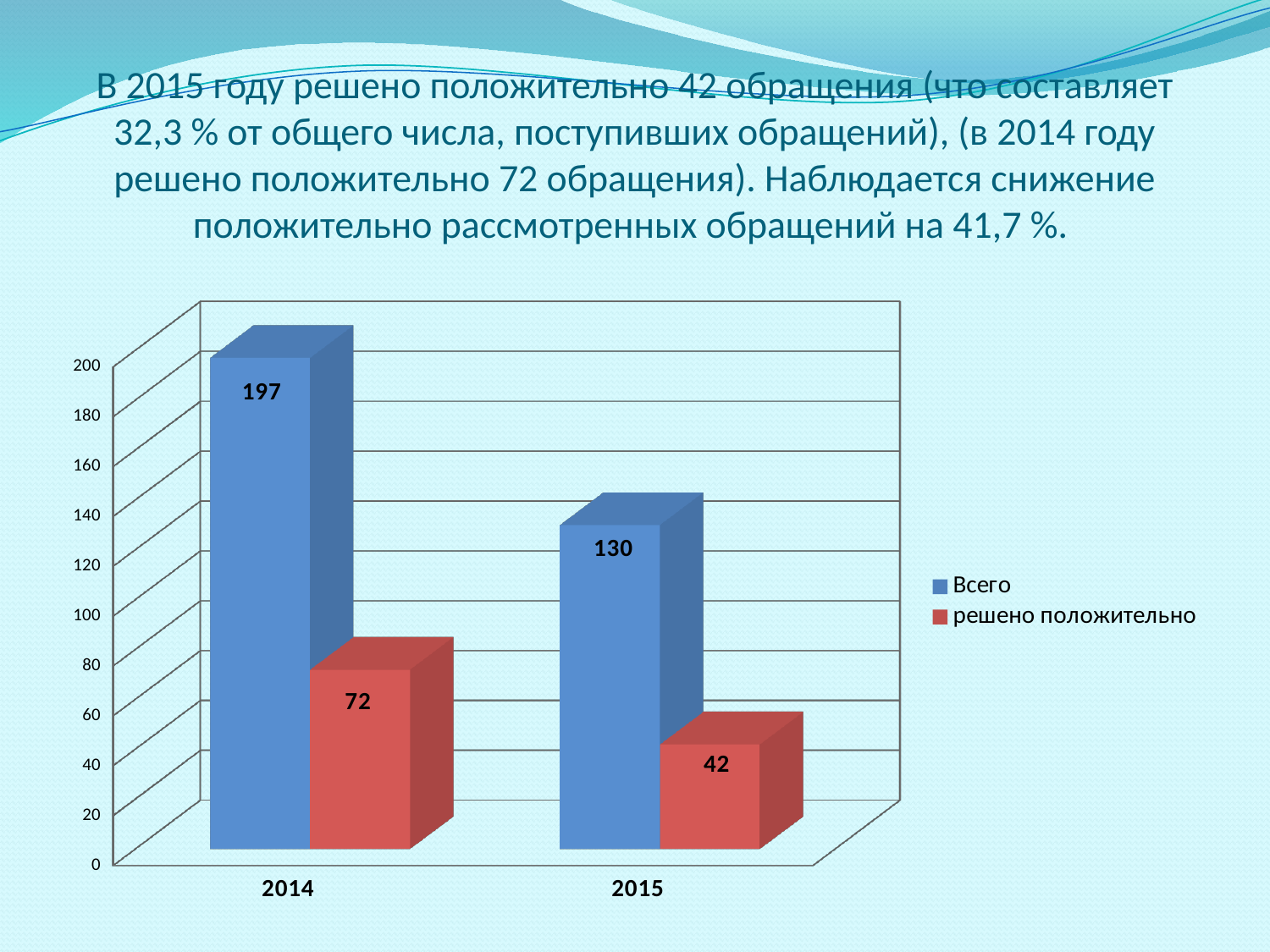

# В 2015 году решено положительно 42 обращения (что составляет 32,3 % от общего числа, поступивших обращений), (в 2014 году решено положительно 72 обращения). Наблюдается снижение положительно рассмотренных обращений на 41,7 %.

[unsupported chart]